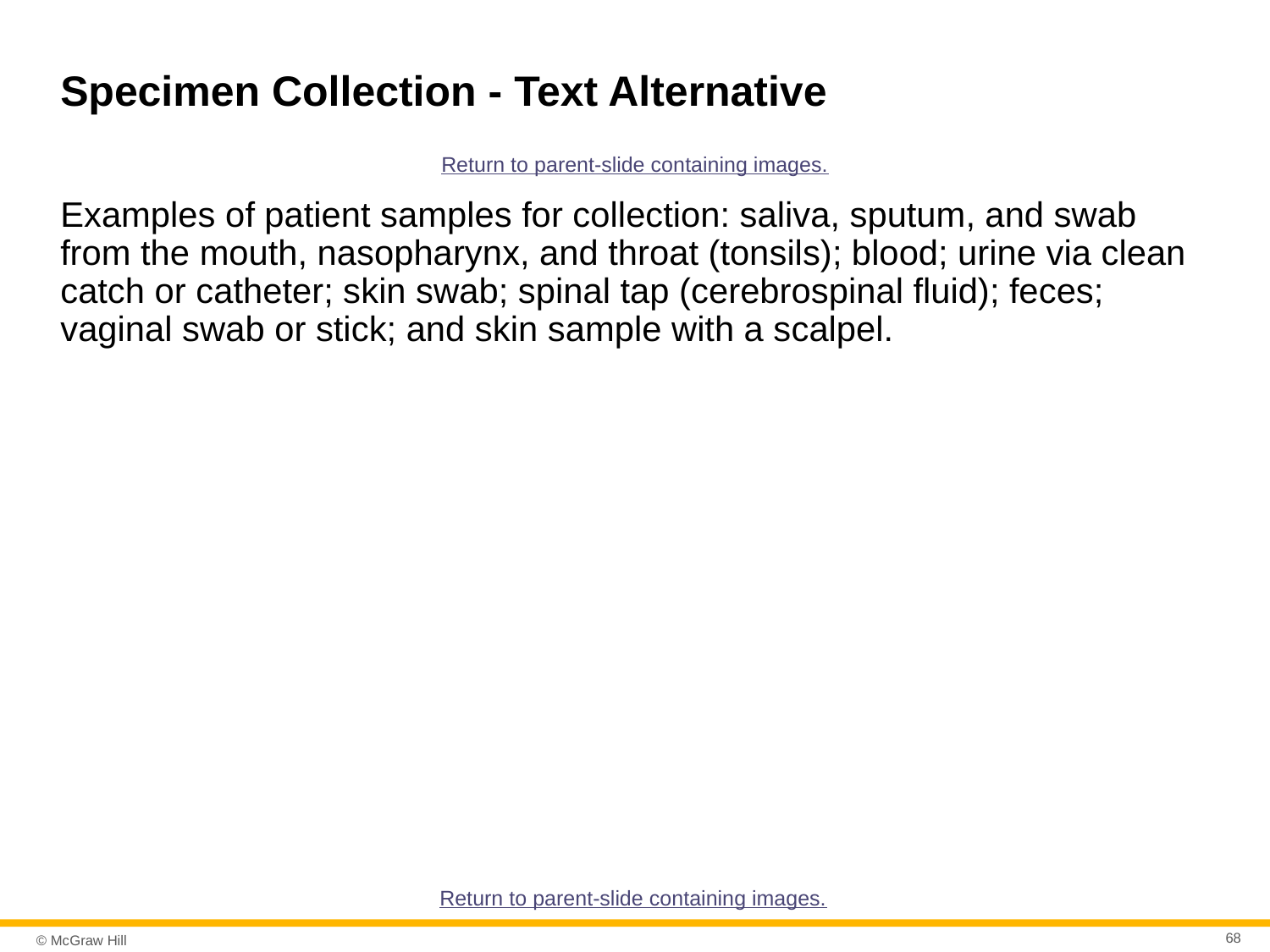

# Specimen Collection - Text Alternative
Return to parent-slide containing images.
Examples of patient samples for collection: saliva, sputum, and swab from the mouth, nasopharynx, and throat (tonsils); blood; urine via clean catch or catheter; skin swab; spinal tap (cerebrospinal fluid); feces; vaginal swab or stick; and skin sample with a scalpel.
Return to parent-slide containing images.